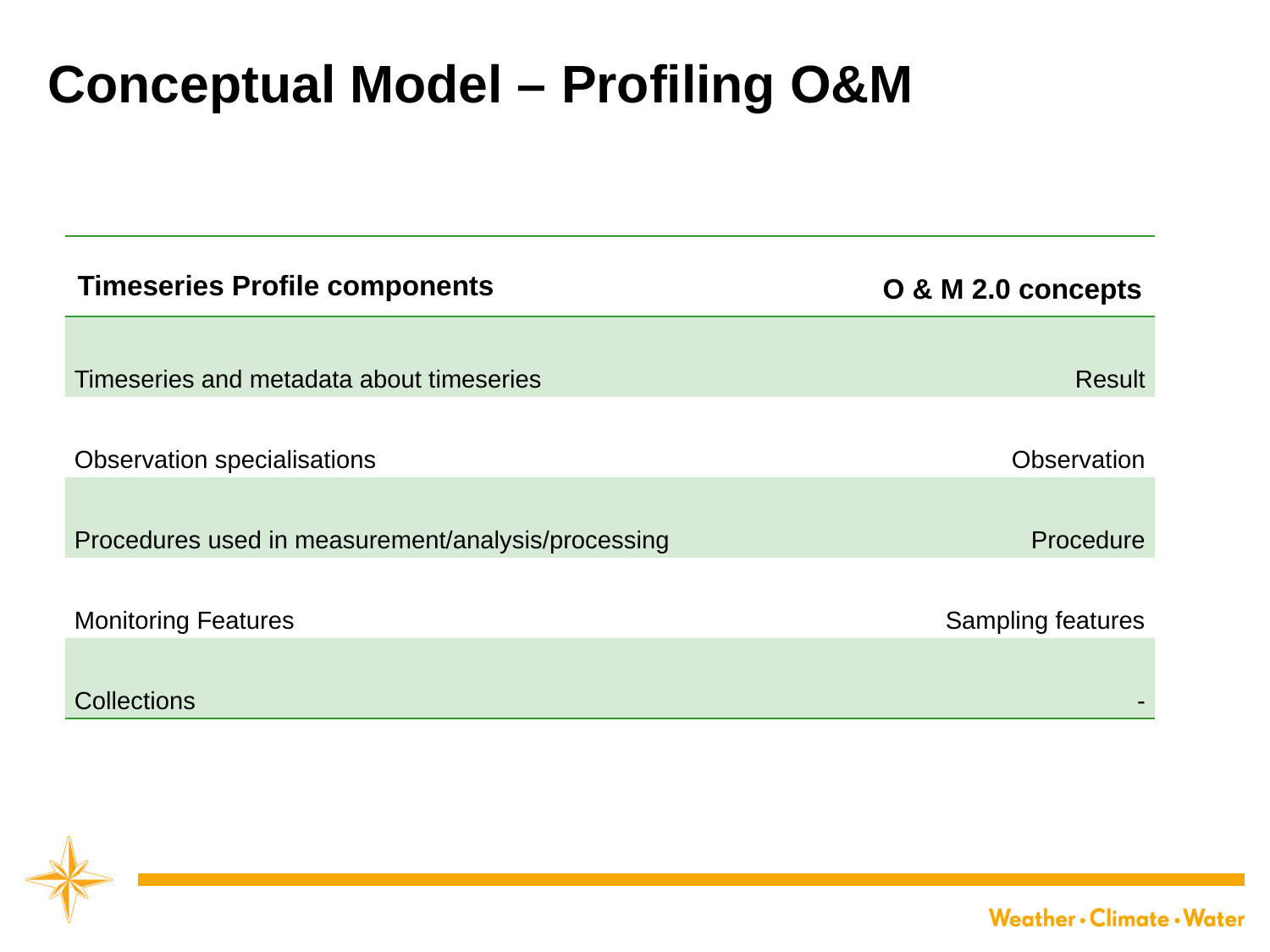

# Conceptual Model – Profiling O&M
| Timeseries Profile components | O & M 2.0 concepts |
| --- | --- |
| Timeseries and metadata about timeseries | Result |
| Observation specialisations | Observation |
| Procedures used in measurement/analysis/processing | Procedure |
| Monitoring Features | Sampling features |
| Collections | - |